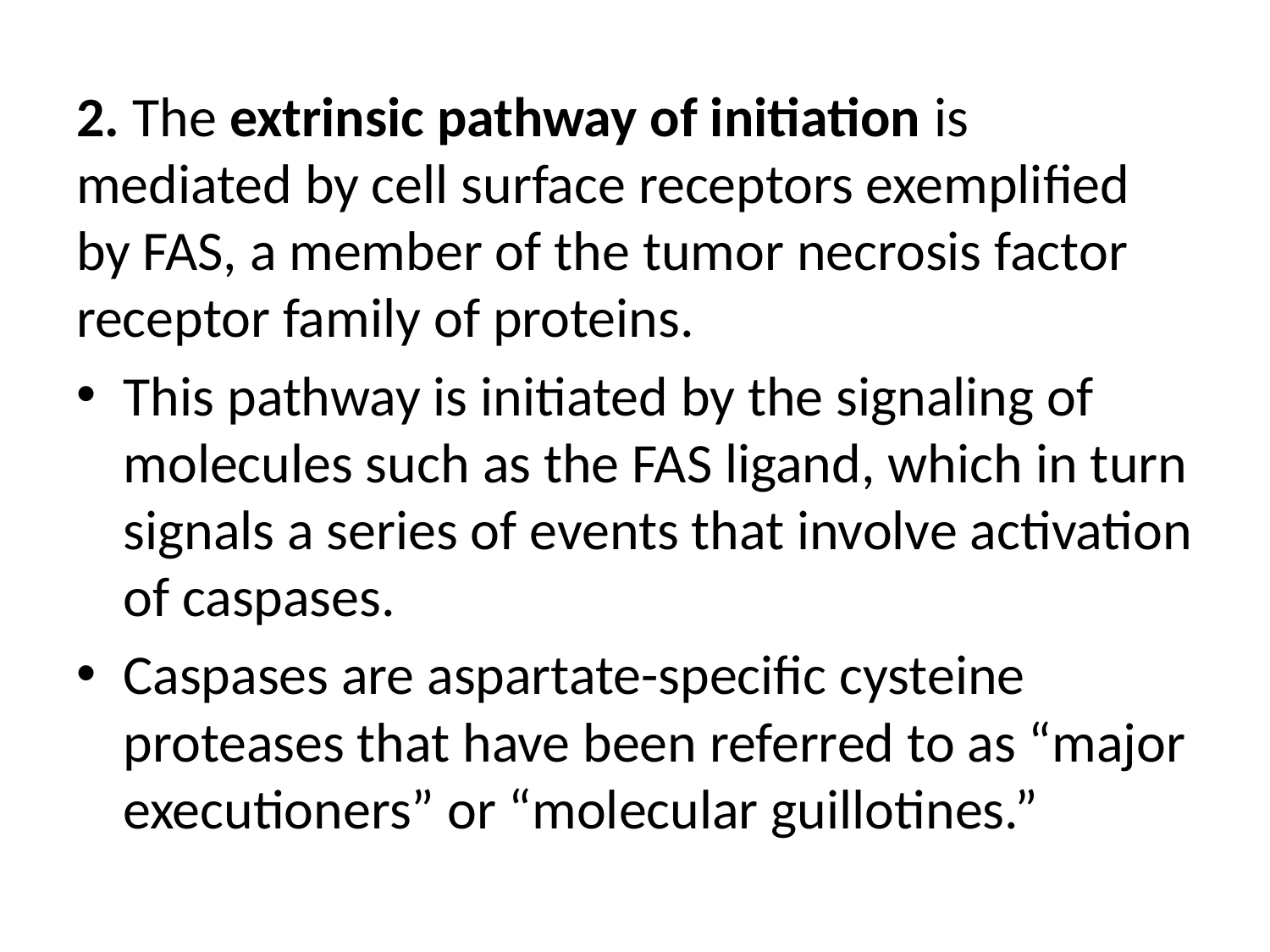

2. The extrinsic pathway of initiation is mediated by cell surface receptors exemplified by FAS, a member of the tumor necrosis factor receptor family of proteins.
This pathway is initiated by the signaling of molecules such as the FAS ligand, which in turn signals a series of events that involve activation of caspases.
Caspases are aspartate-specific cysteine proteases that have been referred to as “major executioners” or “molecular guillotines.”